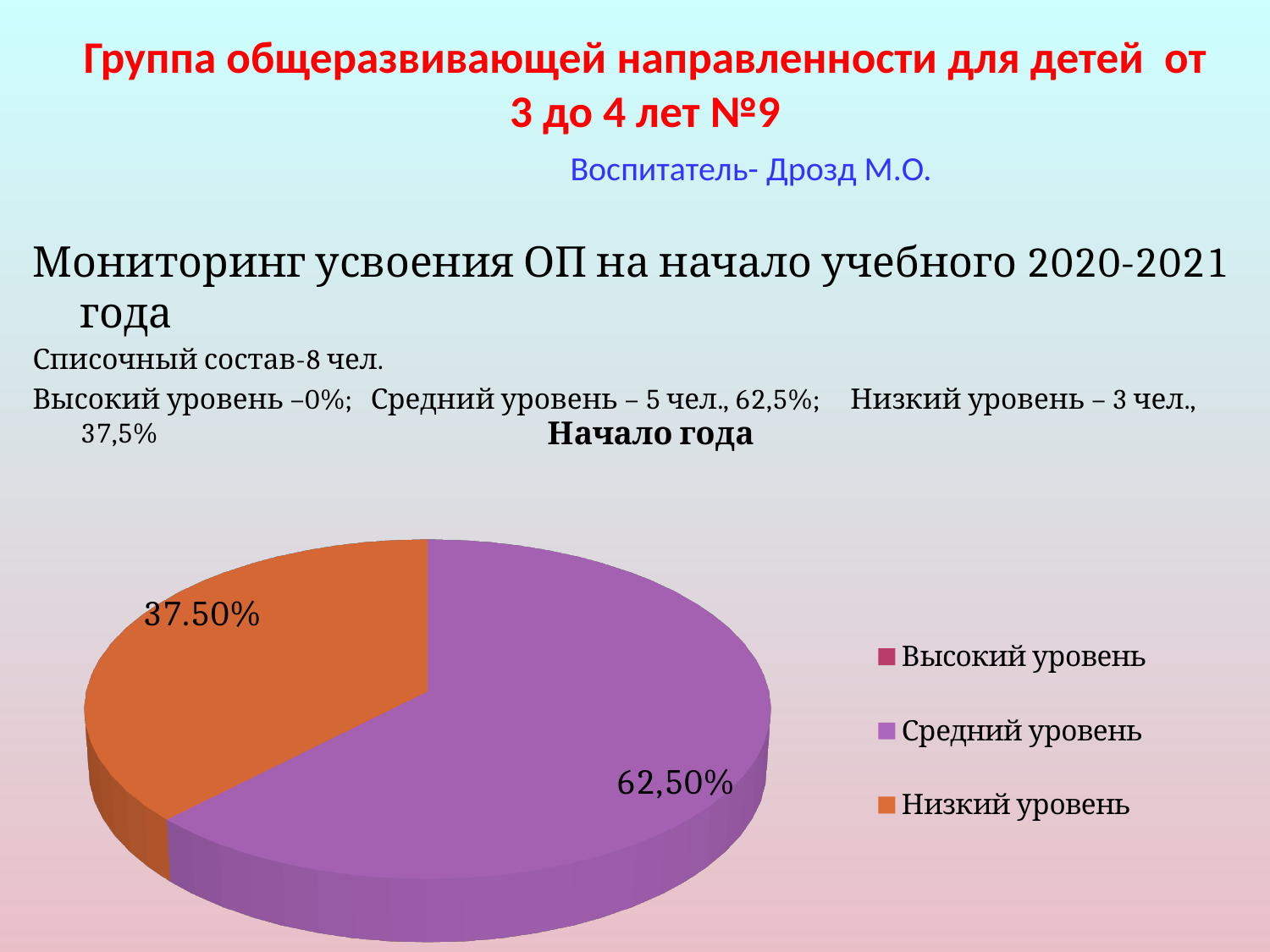

# Группа общеразвивающей направленности для детей  от 3 до 4 лет №9 Воспитатель- Дрозд М.О.
Мониторинг усвоения ОП на начало учебного 2020-2021 года
Списочный состав-8 чел.
Высокий уровень –0%;   Средний уровень – 5 чел., 62,5%;     Низкий уровень – 3 чел., 37,5%

[unsupported chart]